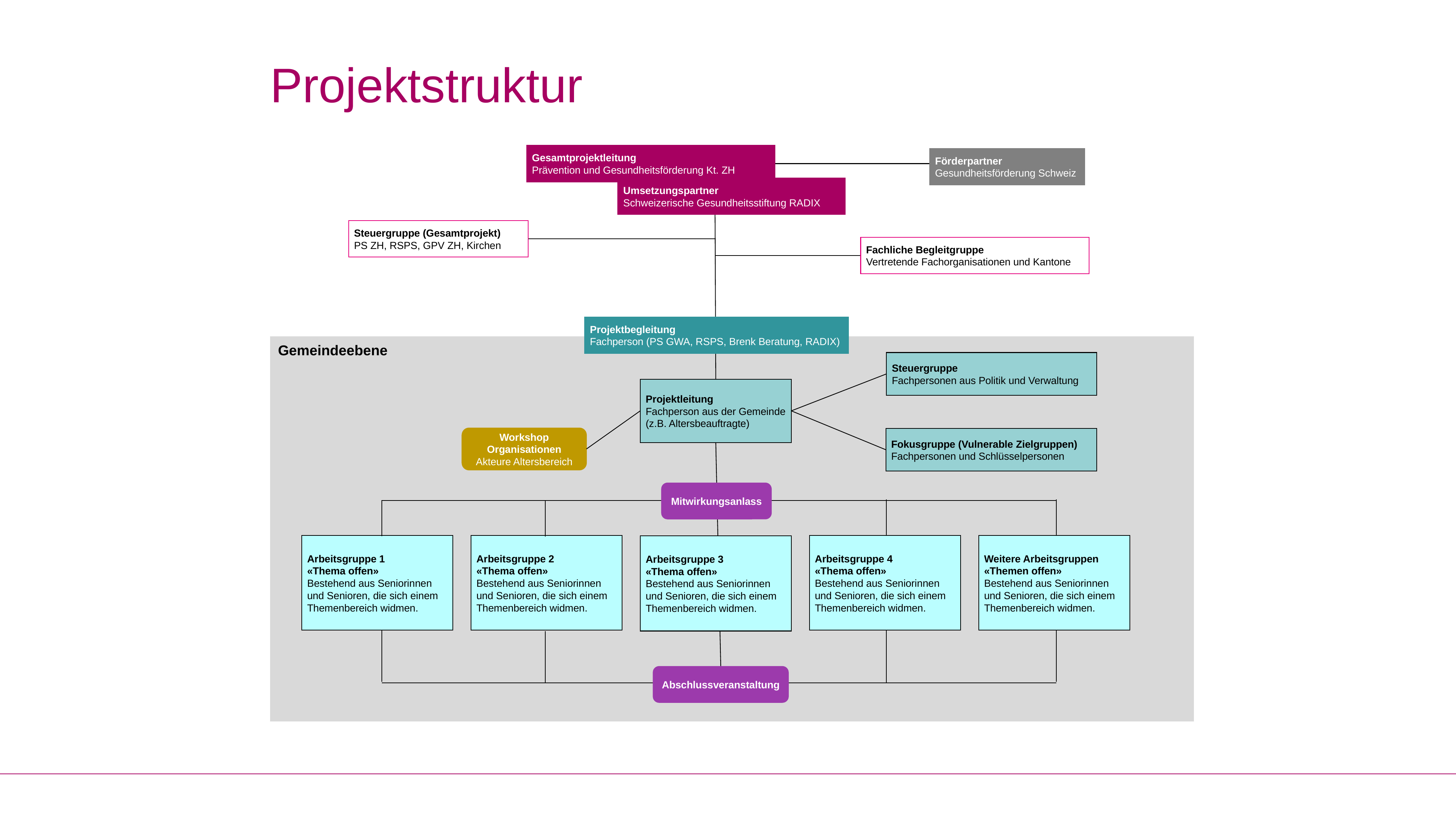

Projektstruktur
Gesamtprojektleitung
Prävention und Gesundheitsförderung Kt. ZH
Förderpartner
Gesundheitsförderung Schweiz
Umsetzungspartner
Schweizerische Gesundheitsstiftung RADIX
Steuergruppe (Gesamtprojekt)
PS ZH, RSPS, GPV ZH, Kirchen
Fachliche Begleitgruppe
Vertretende Fachorganisationen und Kantone
Projektbegleitung
Fachperson (PS GWA, RSPS, Brenk Beratung, RADIX)

Gemeindeebene
Steuergruppe
Fachpersonen aus Politik und Verwaltung
Projektleitung
Fachperson aus der Gemeinde
(z.B. Altersbeauftragte)
Workshop Organisationen
Akteure Altersbereich
Fokusgruppe (Vulnerable Zielgruppen)
Fachpersonen und Schlüsselpersonen
Mitwirkungsanlass
Arbeitsgruppe 2
«Thema offen»
Bestehend aus Seniorinnen
und Senioren, die sich einem
Themenbereich widmen.
Arbeitsgruppe 1
«Thema offen»
Bestehend aus Seniorinnen
und Senioren, die sich einem
Themenbereich widmen.
Arbeitsgruppe 4
«Thema offen»
Bestehend aus Seniorinnen
und Senioren, die sich einem
Themenbereich widmen.
Weitere Arbeitsgruppen
«Themen offen»
Bestehend aus Seniorinnen
und Senioren, die sich einem
Themenbereich widmen.
Arbeitsgruppe 3
«Thema offen»
Bestehend aus Seniorinnen
und Senioren, die sich einem
Themenbereich widmen.
Abschlussveranstaltung